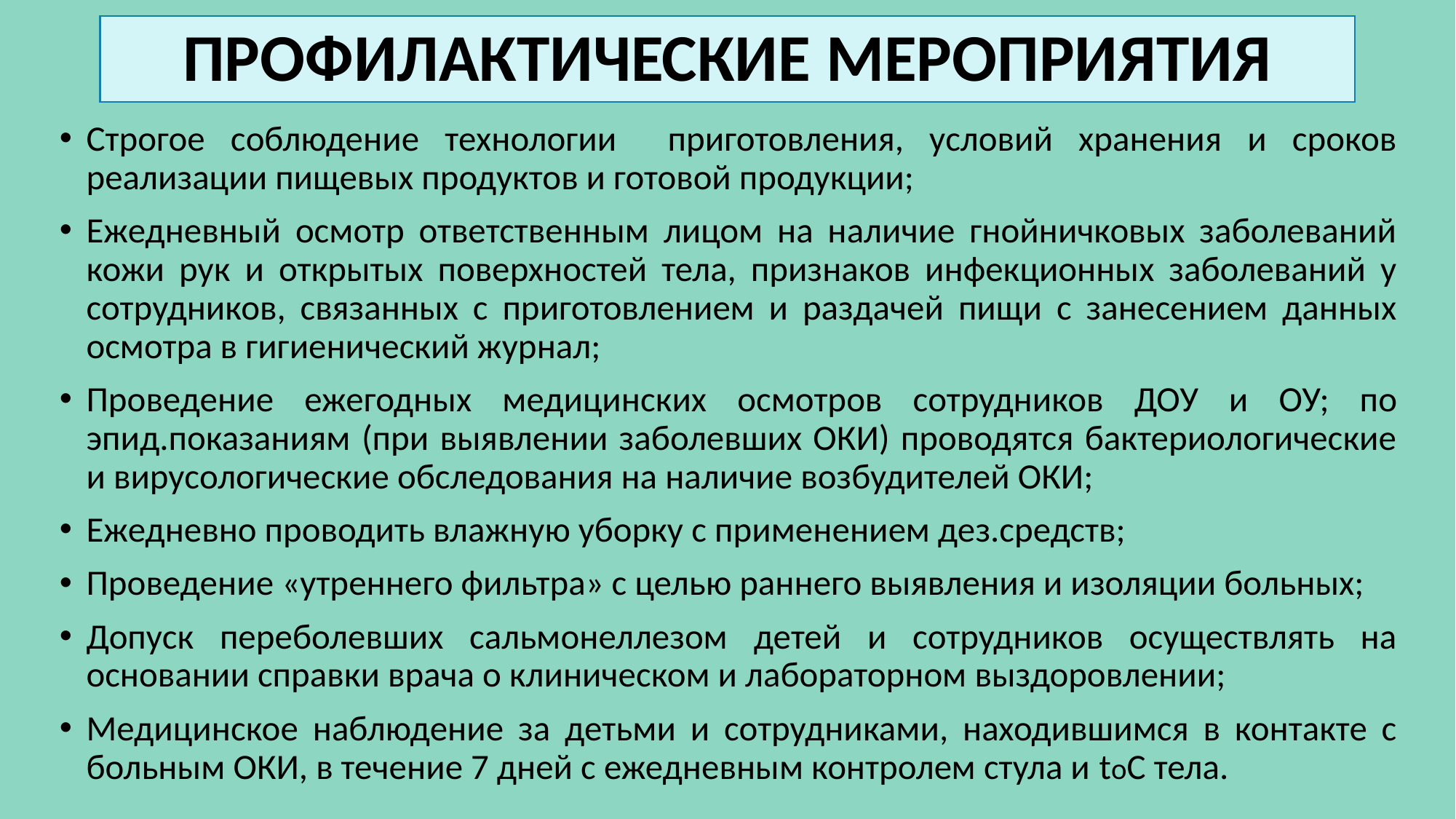

# ПРОФИЛАКТИЧЕСКИЕ МЕРОПРИЯТИЯ
Строгое соблюдение технологии  приготовления, условий хранения и сроков реализации пищевых продуктов и готовой продукции;
Ежедневный осмотр ответственным лицом на наличие гнойничковых заболеваний кожи рук и открытых поверхностей тела, признаков инфекционных заболеваний у сотрудников, связанных с приготовлением и раздачей пищи с занесением данных осмотра в гигиенический журнал;
Проведение ежегодных медицинских осмотров сотрудников ДОУ и ОУ; по эпид.показаниям (при выявлении заболевших ОКИ) проводятся бактериологические и вирусологические обследования на наличие возбудителей ОКИ;
Ежедневно проводить влажную уборку с применением дез.средств;
Проведение «утреннего фильтра» с целью раннего выявления и изоляции больных;
Допуск переболевших сальмонеллезом детей и сотрудников осуществлять на основании справки врача о клиническом и лабораторном выздоровлении;
Медицинское наблюдение за детьми и сотрудниками, находившимся в контакте с больным ОКИ, в течение 7 дней с ежедневным контролем стула и toC тела.